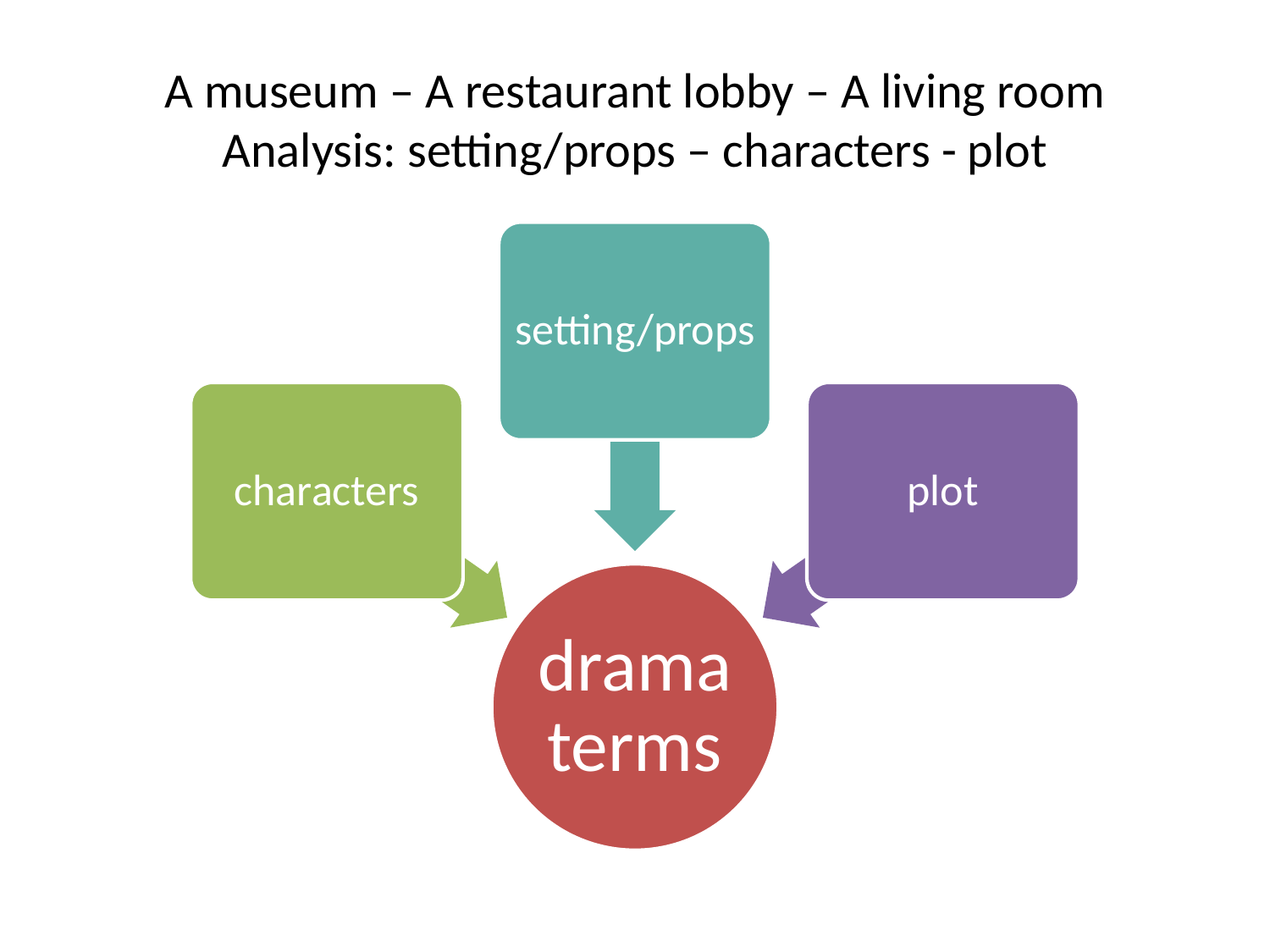

# A museum – A restaurant lobby – A living room Analysis: setting/props – characters - plot
drama terms
characters
setting/props
plot